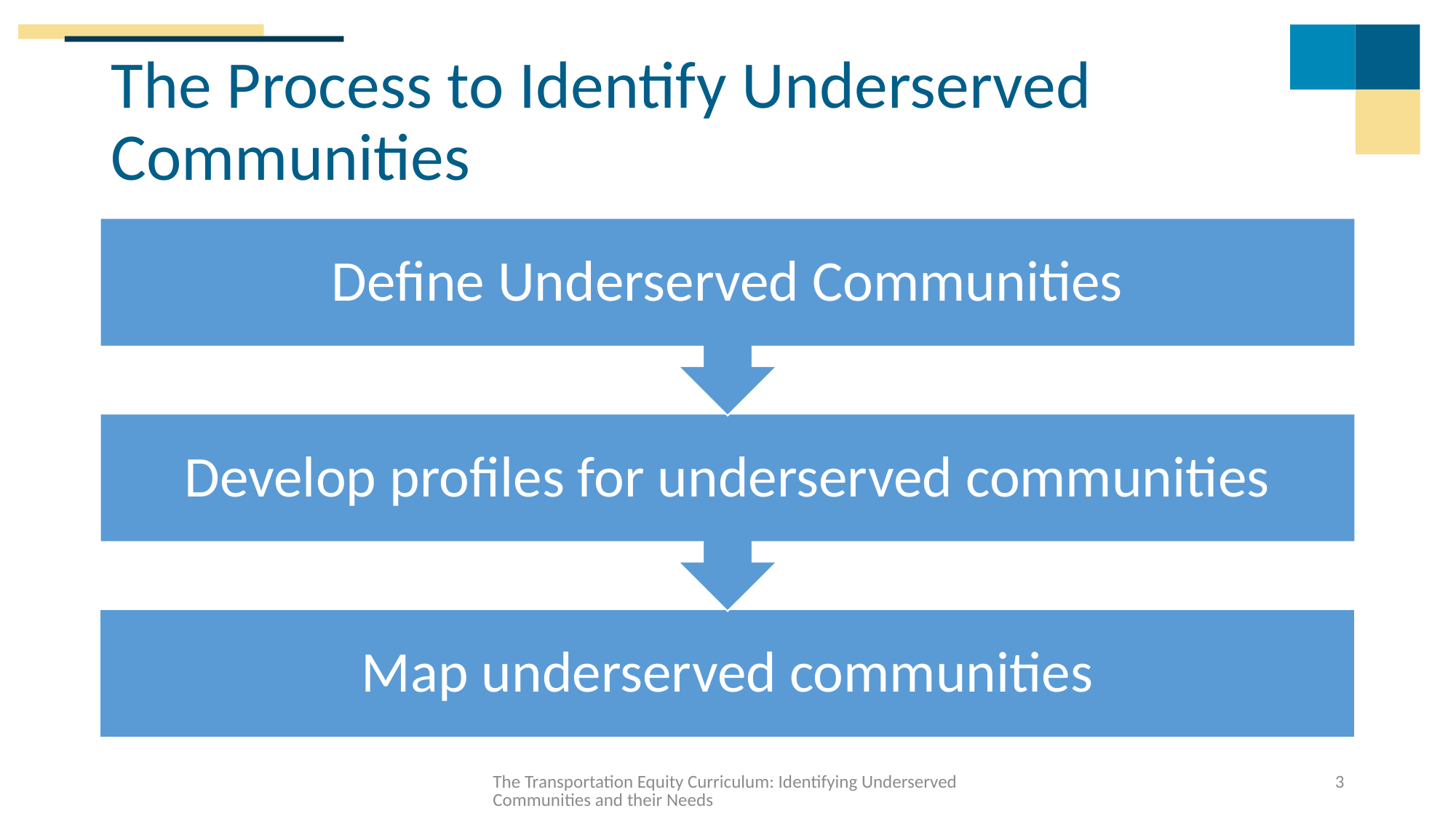

# The Process to Identify Underserved Communities
Map underserved communities
Develop profiles for underserved communities
Define Underserved Communities
The Transportation Equity Curriculum: Identifying Underserved Communities and their Needs
3